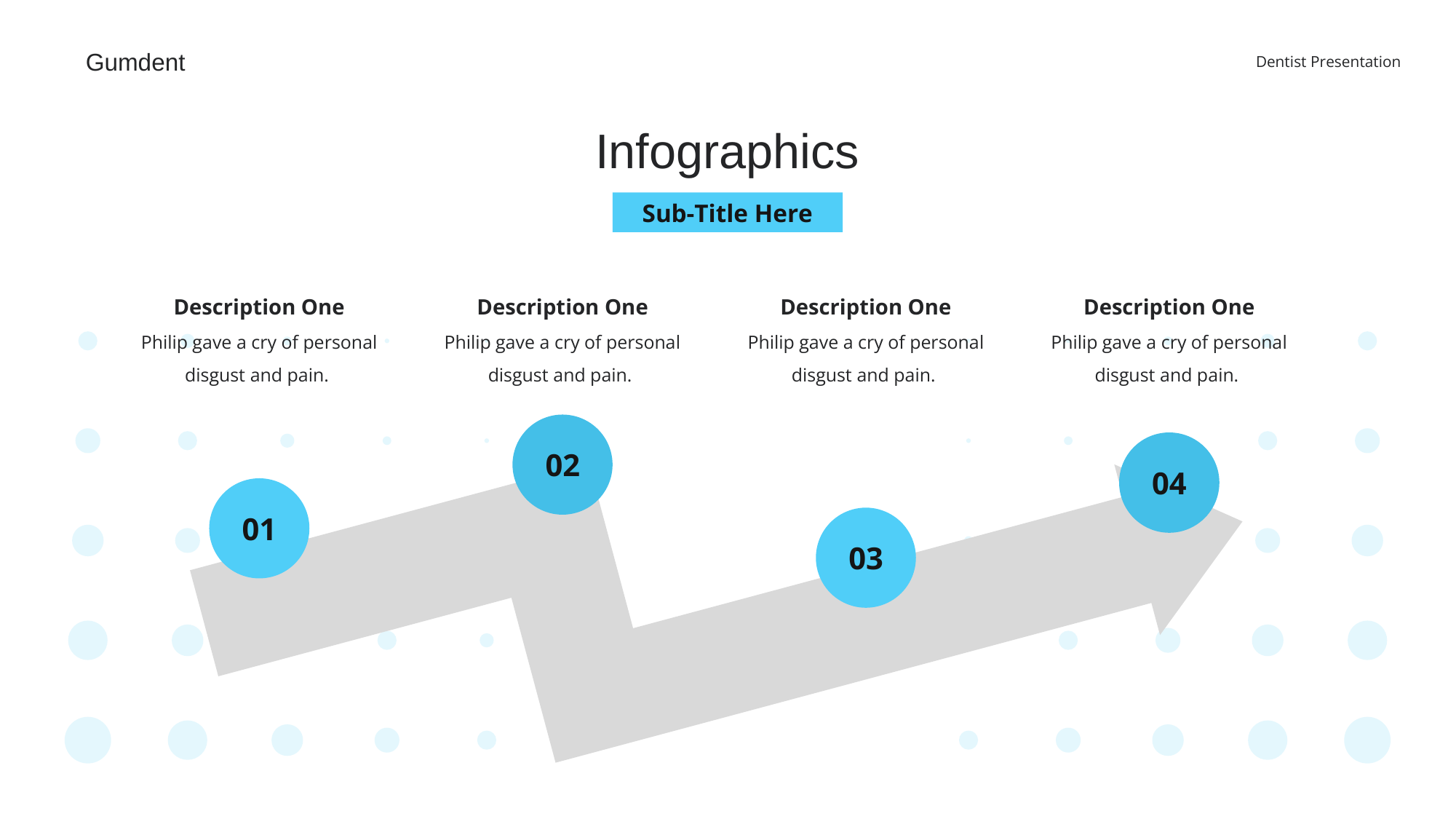

# Infographics
Sub-Title Here
Description One
Description One
Description One
Description One
Philip gave a cry of personal disgust and pain.
Philip gave a cry of personal disgust and pain.
Philip gave a cry of personal disgust and pain.
Philip gave a cry of personal disgust and pain.

02
04

01

03